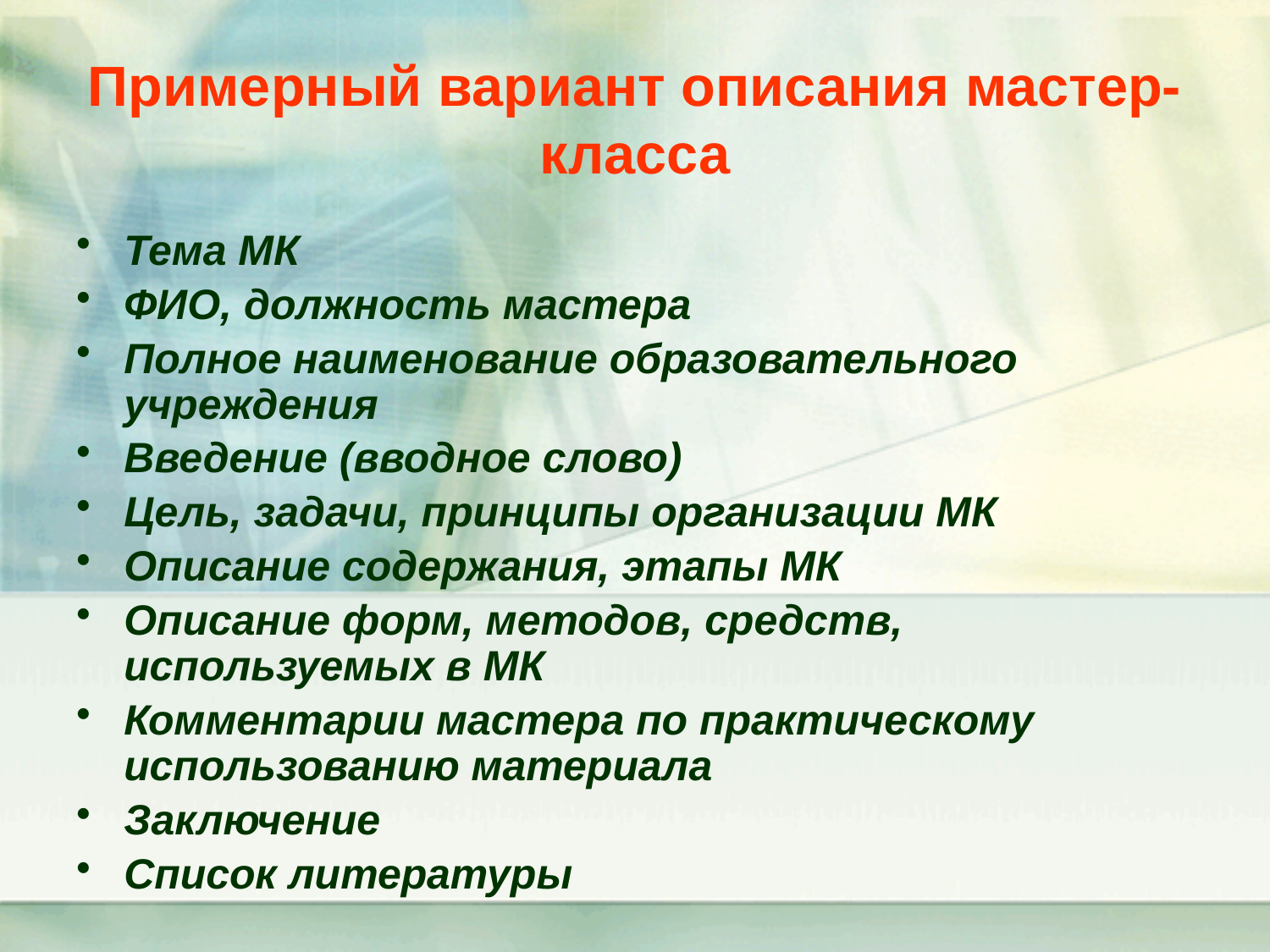

# Примерный вариант описания мастер-класса
Тема МК
ФИО, должность мастера
Полное наименование образовательного учреждения
Введение (вводное слово)
Цель, задачи, принципы организации МК
Описание содержания, этапы МК
Описание форм, методов, средств, используемых в МК
Комментарии мастера по практическому использованию материала
Заключение
Список литературы